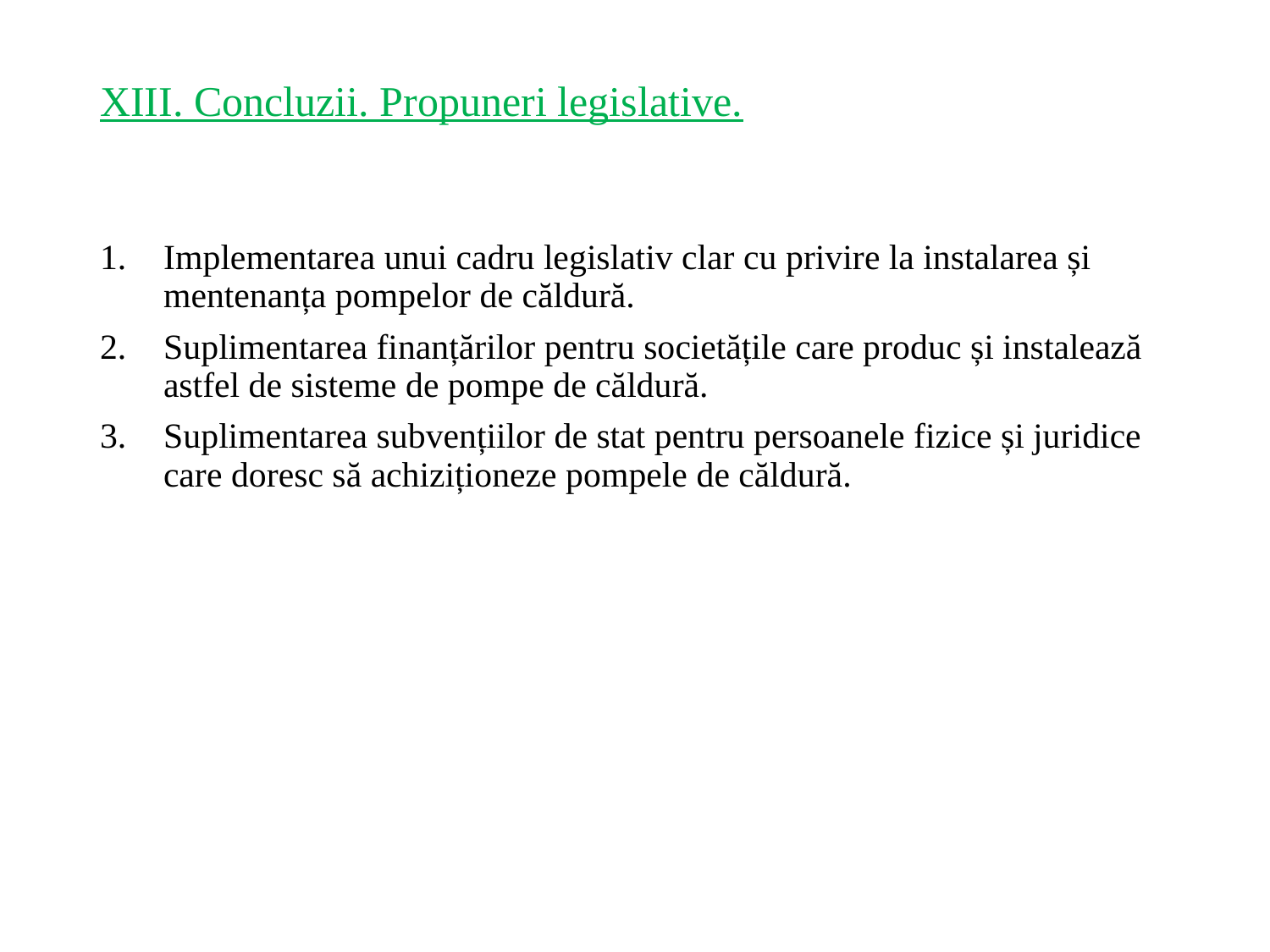

# XIII. Concluzii. Propuneri legislative.

Implementarea unui cadru legislativ clar cu privire la instalarea și mentenanța pompelor de căldură.
Suplimentarea finanțărilor pentru societățile care produc și instalează astfel de sisteme de pompe de căldură.
Suplimentarea subvențiilor de stat pentru persoanele fizice și juridice care doresc să achiziționeze pompele de căldură.